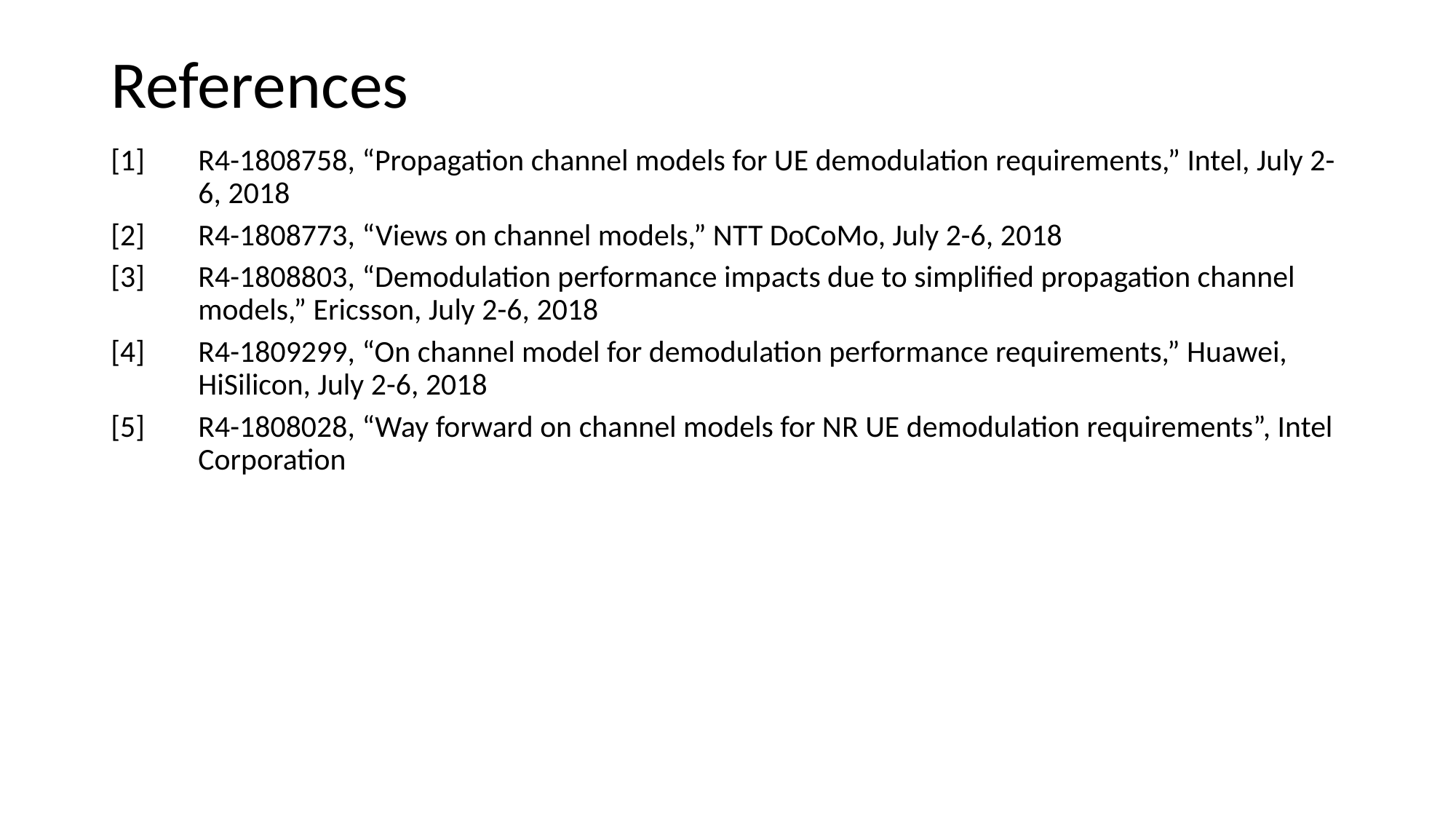

# References
[1]	R4-1808758, “Propagation channel models for UE demodulation requirements,” Intel, July 2-6, 2018
[2]	R4-1808773, “Views on channel models,” NTT DoCoMo, July 2-6, 2018
[3]	R4-1808803, “Demodulation performance impacts due to simplified propagation channel models,” Ericsson, July 2-6, 2018
[4]	R4-1809299, “On channel model for demodulation performance requirements,” Huawei, HiSilicon, July 2-6, 2018
[5] 	R4-1808028, “Way forward on channel models for NR UE demodulation requirements”, Intel Corporation